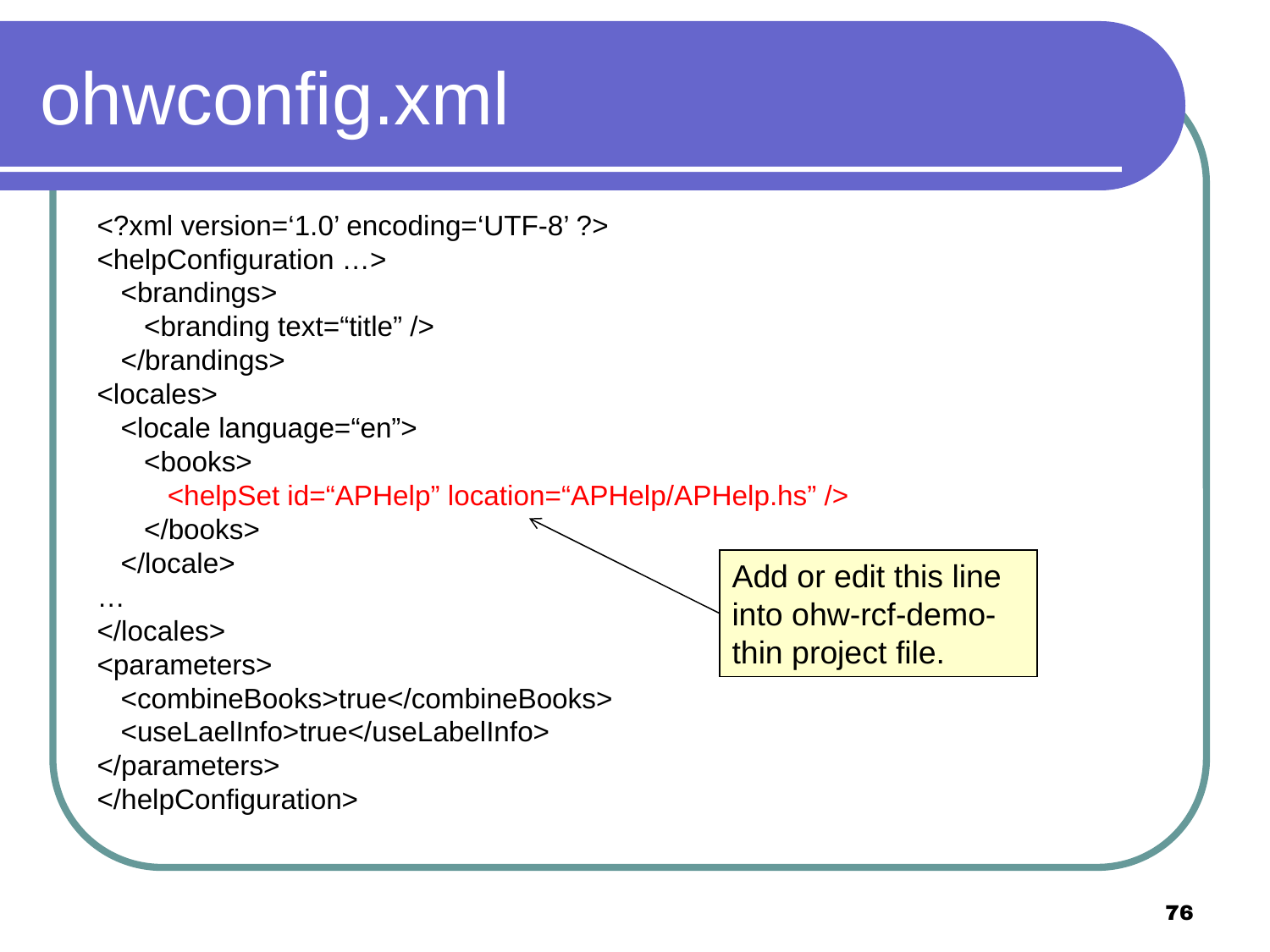

# ohwconfig.xml
<?xml version=‘1.0’ encoding=‘UTF-8’ ?>
<helpConfiguration …>
   <brandings>
      <branding text=“title” />
   </brandings>
<locales>
   <locale language=“en”>
      <books>
         <helpSet id=“APHelp” location=“APHelp/APHelp.hs” />
      </books>
   </locale>
…
</locales>
<parameters>
   <combineBooks>true</combineBooks>
   <useLaelInfo>true</useLabelInfo>
</parameters>
</helpConfiguration>
Add or edit this line into ohw-rcf-demo-thin project file.
76